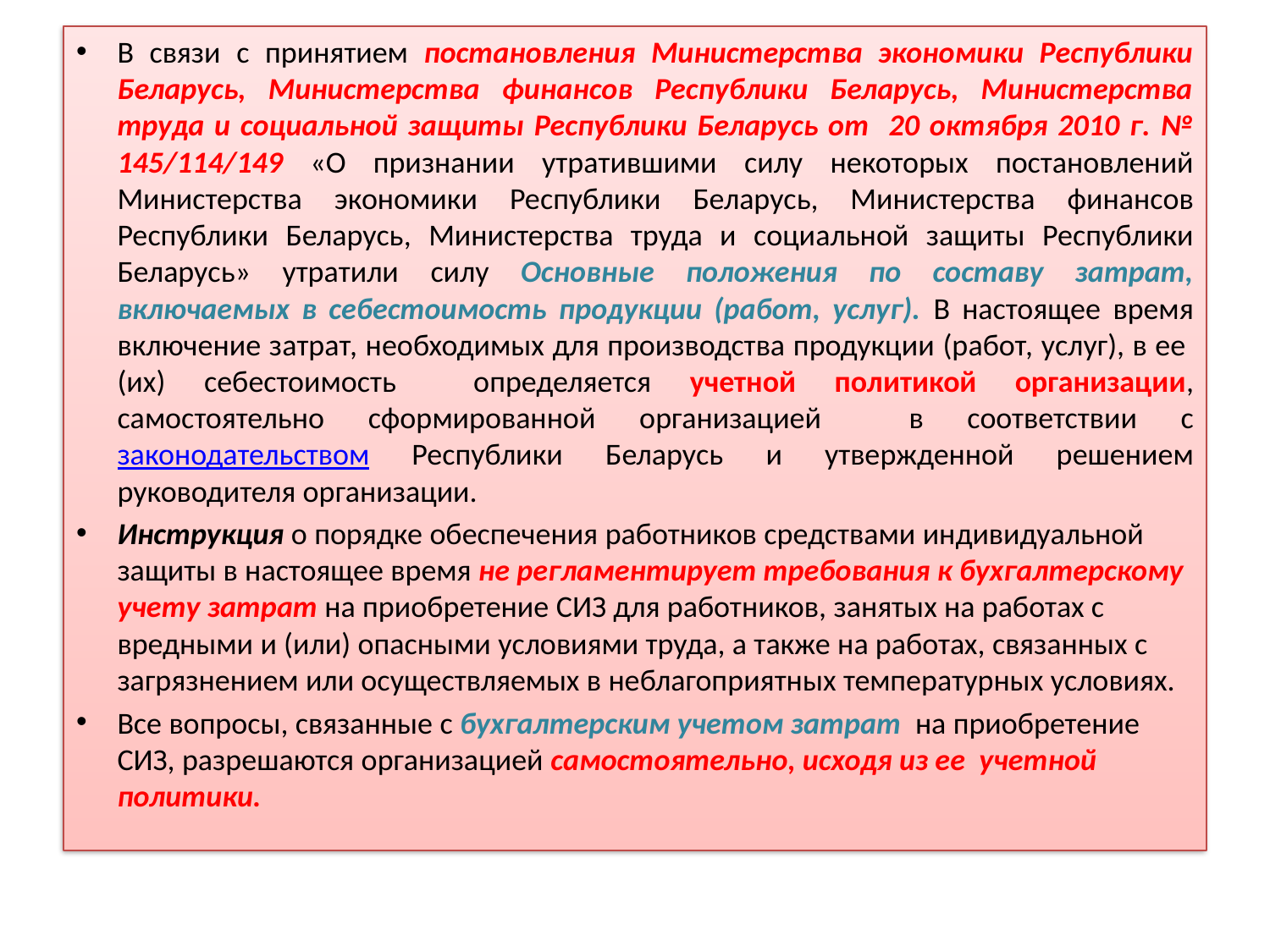

В связи с принятием постановления Министерства экономики Республики Беларусь, Министерства финансов Республики Беларусь, Министерства труда и социальной защиты Республики Беларусь от  20 октября 2010 г. № 145/114/149 «О признании утратившими силу некоторых постановлений Министерства экономики Республики Беларусь, Министерства финансов Республики Беларусь, Министерства труда и социальной защиты Республики Беларусь» утратили силу Основные положения по составу затрат, включаемых в себестоимость продукции (работ, услуг). В настоящее время включение затрат, необходимых для производства продукции (работ, услуг), в ее  (их) себестоимость  определяется учетной политикой организации, самостоятельно сформированной организацией  в соответствии с законодательством Республики Беларусь и утвержденной решением руководителя организации.
Инструкция о порядке обеспечения работников средствами индивидуальной защиты в настоящее время не регламентирует требования к бухгалтерскому учету затрат на приобретение СИЗ для работников, занятых на работах с вредными и (или) опасными условиями труда, а также на работах, связанных с загрязнением или осуществляемых в неблагоприятных температурных условиях.
Все вопросы, связанные с бухгалтерским учетом затрат  на приобретение СИЗ, разрешаются организацией самостоятельно, исходя из ее  учетной политики.